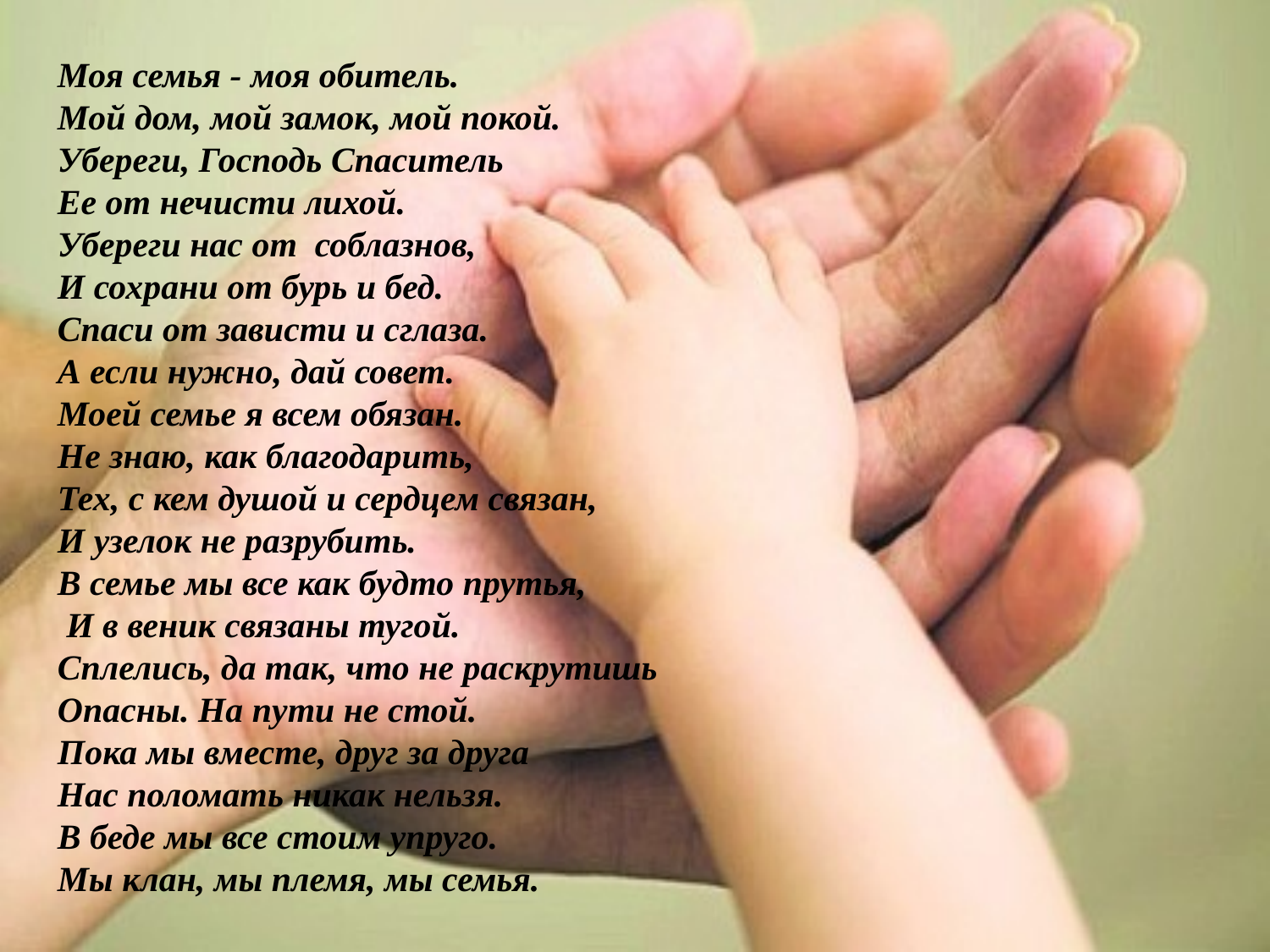

Моя семья - моя обитель.
Мой дом, мой замок, мой покой.
Убереги, Господь Спаситель
Ее от нечисти лихой.
Убереги нас от  соблазнов,
И сохрани от бурь и бед.
Спаси от зависти и сглаза.
А если нужно, дай совет.
Моей семье я всем обязан.
Не знаю, как благодарить,
Тех, с кем душой и сердцем связан,
И узелок не разрубить.
В семье мы все как будто прутья,
 И в веник связаны тугой.
Сплелись, да так, что не раскрутишь
Опасны. На пути не стой.
Пока мы вместе, друг за друга
Нас поломать никак нельзя.
В беде мы все стоим упруго.
Мы клан, мы племя, мы семья.